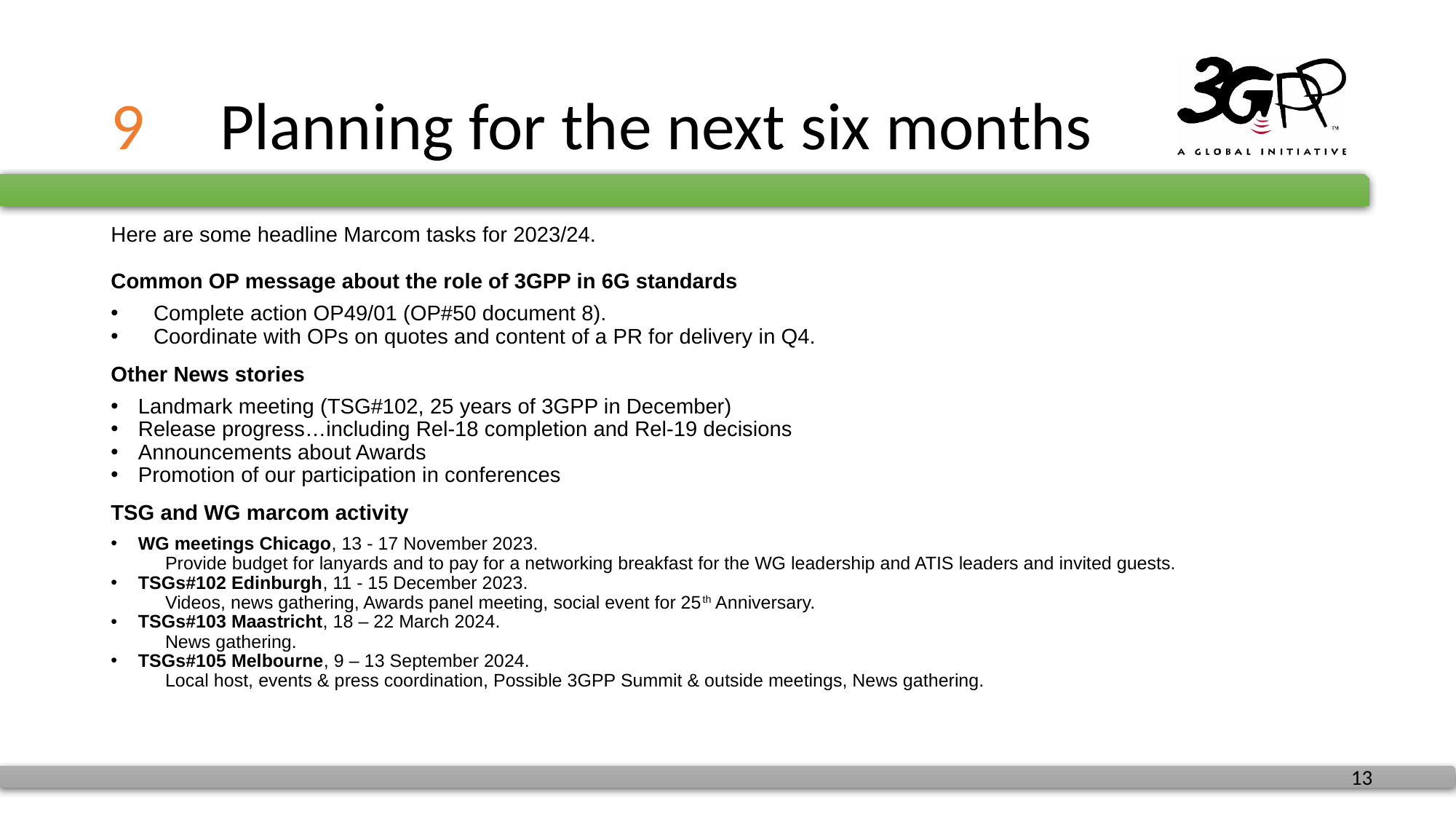

9	Planning for the next six months
Here are some headline Marcom tasks for 2023/24.
Common OP message about the role of 3GPP in 6G standards
Complete action OP49/01 (OP#50 document 8).
Coordinate with OPs on quotes and content of a PR for delivery in Q4.
Other News stories
Landmark meeting (TSG#102, 25 years of 3GPP in December)
Release progress…including Rel-18 completion and Rel-19 decisions
Announcements about Awards
Promotion of our participation in conferences
TSG and WG marcom activity
WG meetings Chicago, 13 - 17 November 2023.
Provide budget for lanyards and to pay for a networking breakfast for the WG leadership and ATIS leaders and invited guests.
TSGs#102 Edinburgh, 11 - 15 December 2023.
Videos, news gathering, Awards panel meeting, social event for 25th Anniversary.
TSGs#103 Maastricht, 18 – 22 March 2024.
News gathering.
TSGs#105 Melbourne, 9 – 13 September 2024.
Local host, events & press coordination, Possible 3GPP Summit & outside meetings, News gathering.